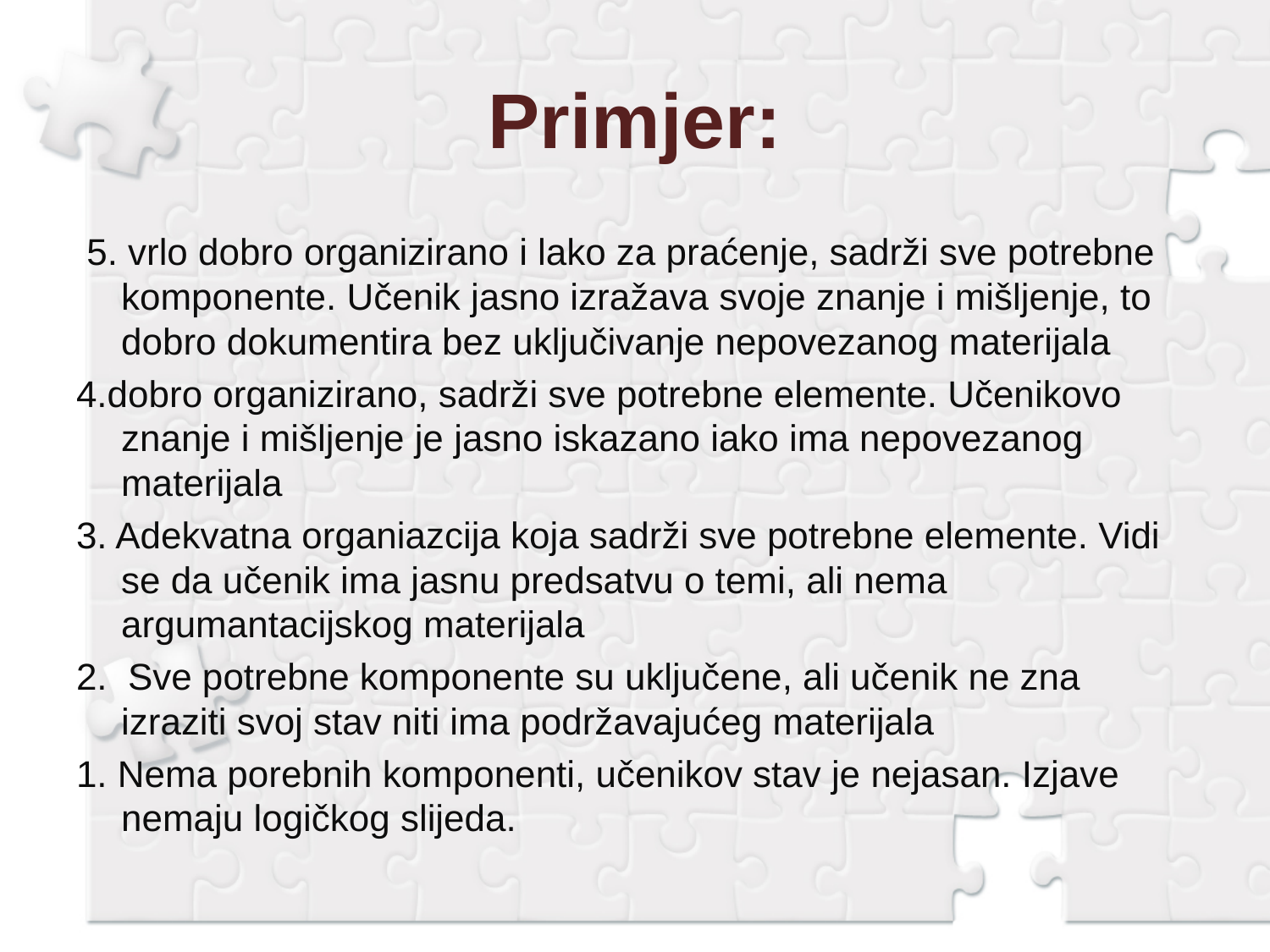

# Primjer:
 5. vrlo dobro organizirano i lako za praćenje, sadrži sve potrebne komponente. Učenik jasno izražava svoje znanje i mišljenje, to dobro dokumentira bez uključivanje nepovezanog materijala
4.dobro organizirano, sadrži sve potrebne elemente. Učenikovo znanje i mišljenje je jasno iskazano iako ima nepovezanog materijala
3. Adekvatna organiazcija koja sadrži sve potrebne elemente. Vidi se da učenik ima jasnu predsatvu o temi, ali nema argumantacijskog materijala
2.  Sve potrebne komponente su uključene, ali učenik ne zna izraziti svoj stav niti ima podržavajućeg materijala
1. Nema porebnih komponenti, učenikov stav je nejasan. Izjave nemaju logičkog slijeda.